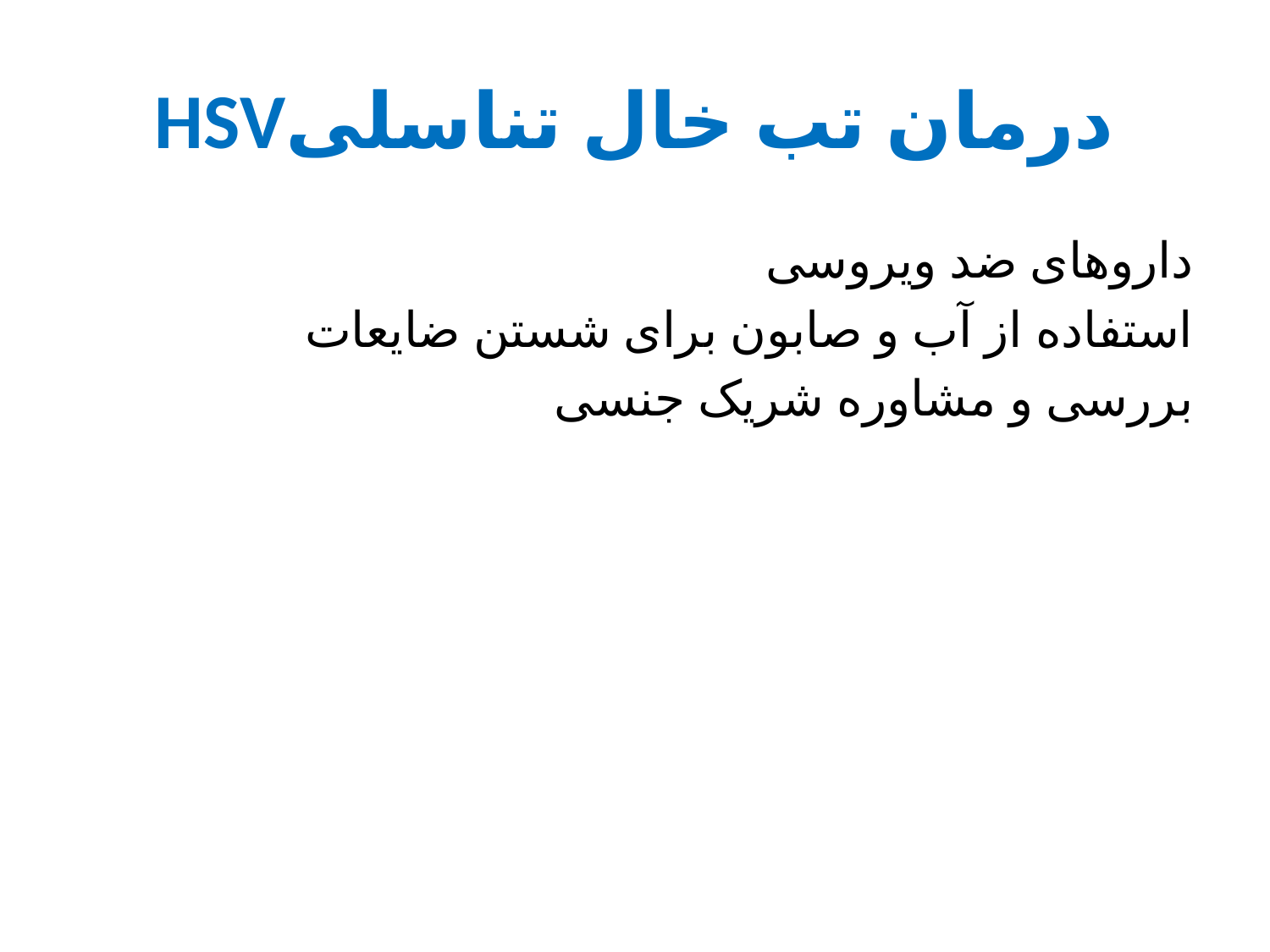

# HSVدرمان تب خال تناسلی
داروهای ضد ویروسی
استفاده از آب و صابون برای شستن ضایعات
بررسی و مشاوره شریک جنسی